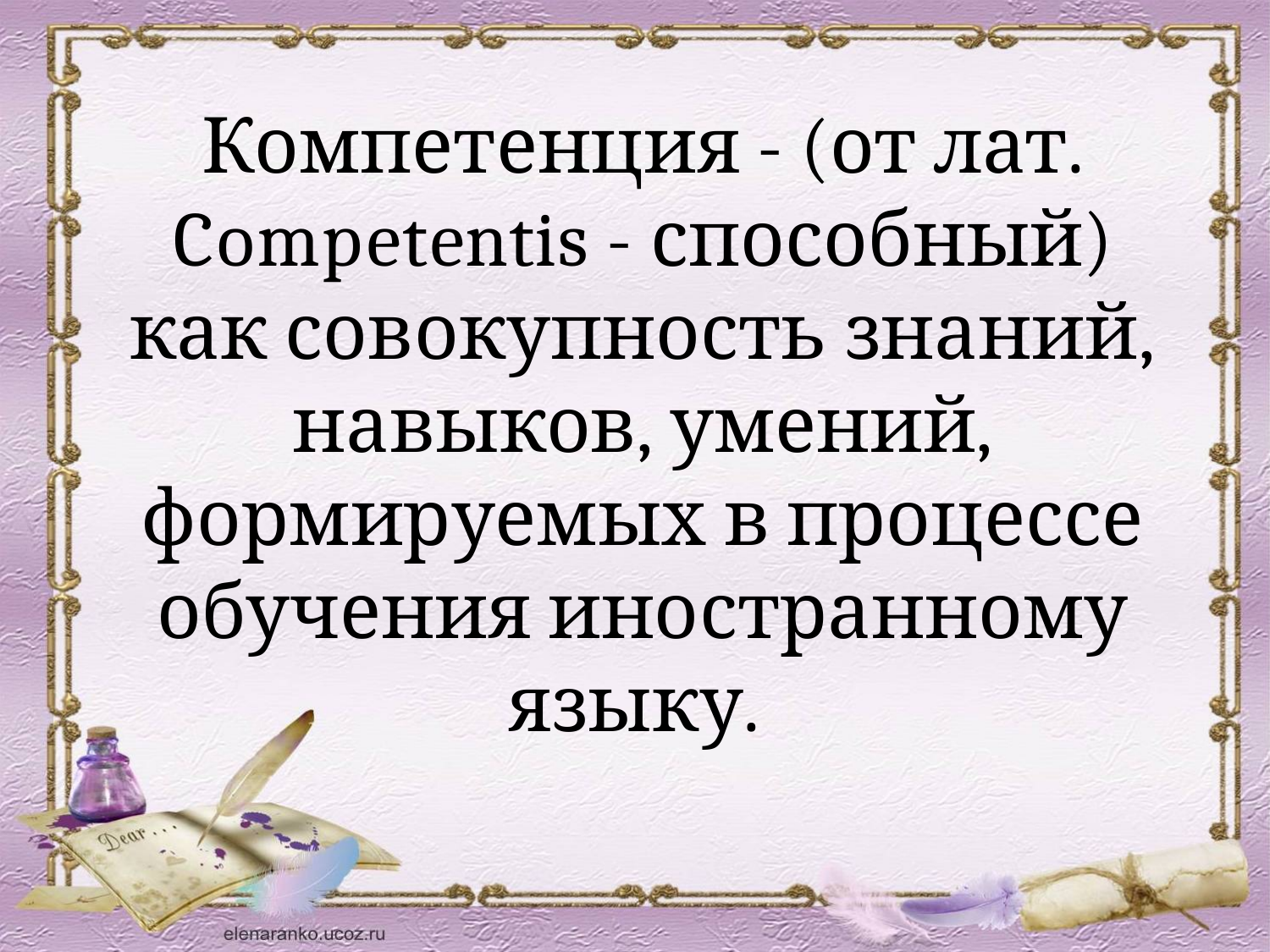

Компетенция - (от лат. Competentis - способный) как совокупность знаний, навыков, умений, формируемых в процессе обучения иностранному языку.